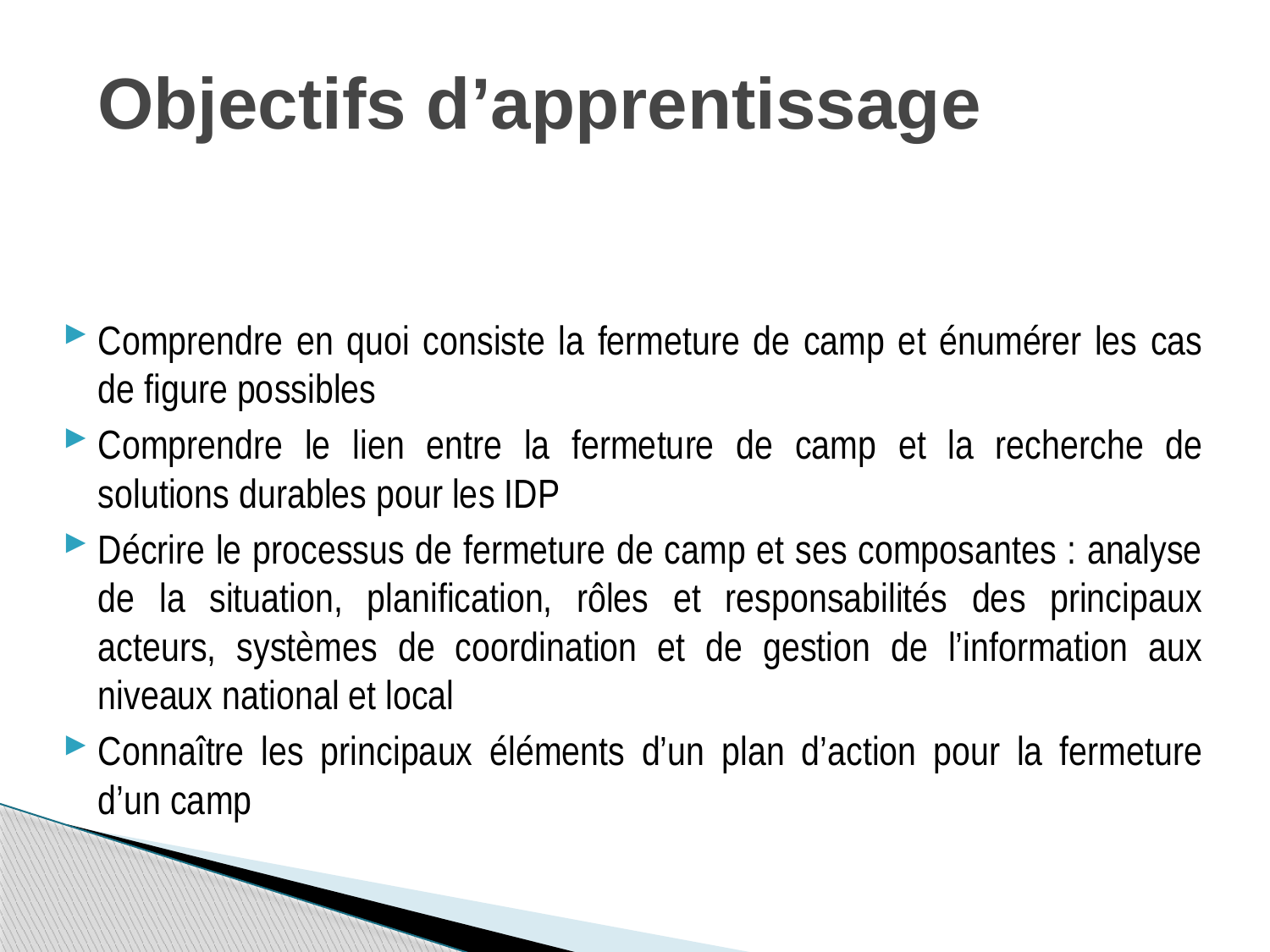

# Objectifs d’apprentissage

Comprendre en quoi consiste la fermeture de camp et énumérer les cas de figure possibles
Comprendre le lien entre la fermeture de camp et la recherche de solutions durables pour les IDP
Décrire le processus de fermeture de camp et ses composantes : analyse de la situation, planification, rôles et responsabilités des principaux acteurs, systèmes de coordination et de gestion de l’information aux niveaux national et local
Connaître les principaux éléments d’un plan d’action pour la fermeture d’un camp